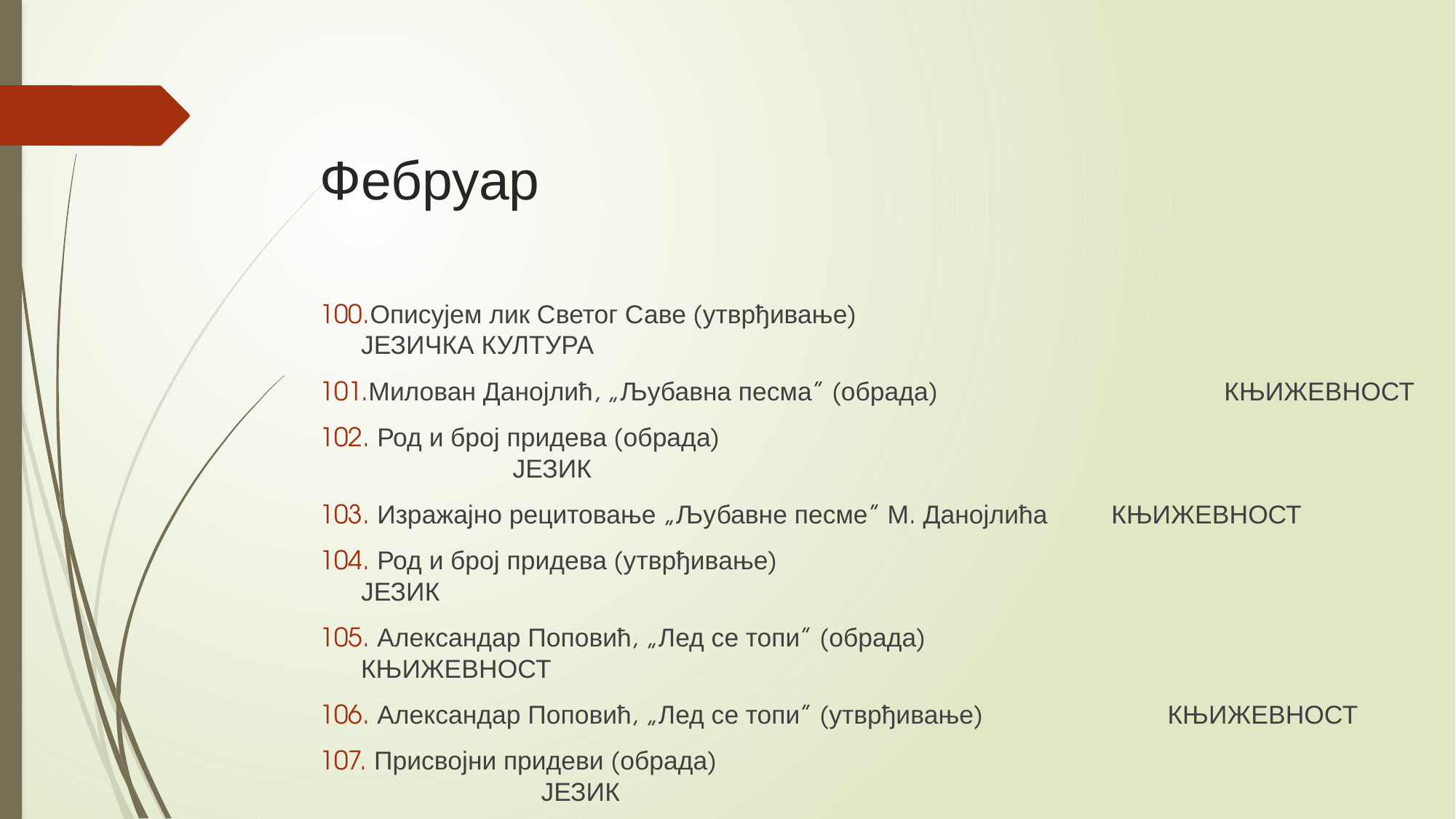

# Фебруар

Описујем лик Светог Саве (утврђивање) 					  ЈЕЗИЧКА КУЛТУРА
Милован Данојлић, „Љубавна песма” (обрада) 		              КЊИЖЕВНОСТ
 Род и број придева (обрада) 							      ЈЕЗИК
 Изражајно рецитовање „Љубавне песме” М. Данојлића         КЊИЖЕВНОСТ
 Род и број придева (утврђивање)	               					      ЈЕЗИК
 Александар Поповић, „Лед се топи” (обрада) 			      КЊИЖЕВНОСТ
 Александар Поповић, „Лед се топи” (утврђивање) 		      КЊИЖЕВНОСТ
 Присвојни придеви (обрада) 							          ЈЕЗИК
 Извештавање (обрада) 									  ЈЕЗИЧКА КУЛТУРА